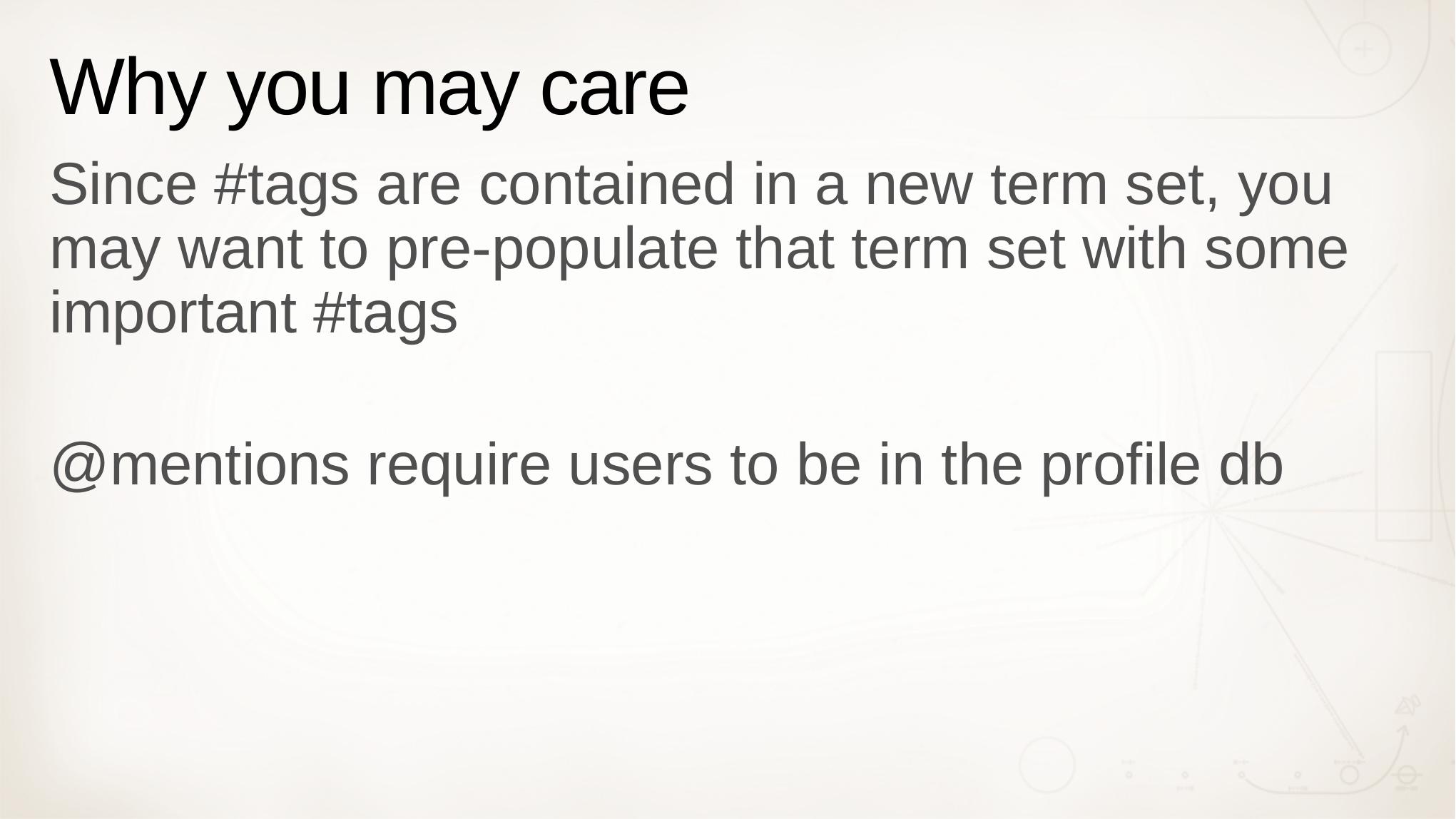

# Why you may care
Since #tags are contained in a new term set, you may want to pre-populate that term set with some important #tags

@mentions require users to be in the profile db